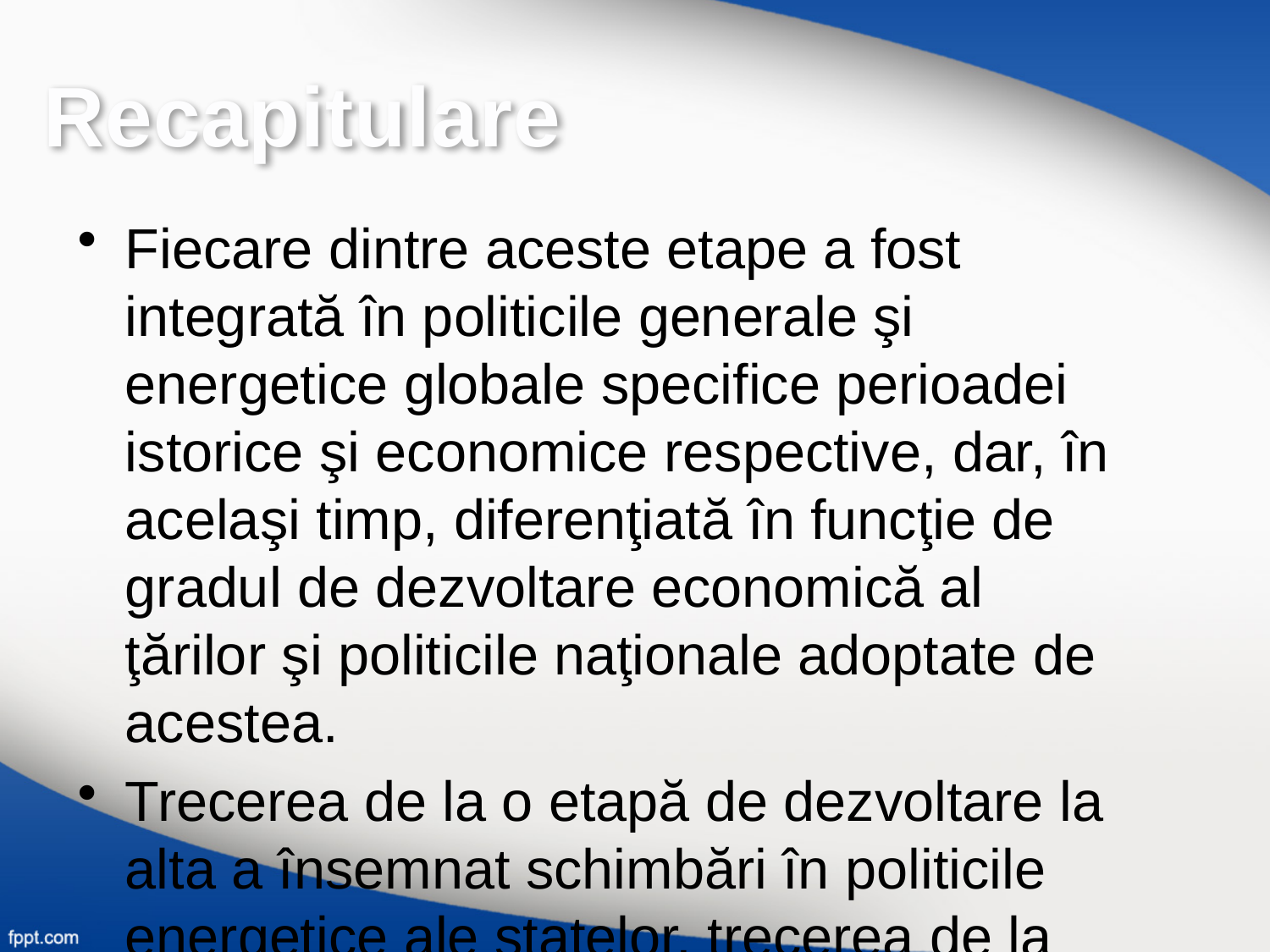

Recapitulare
Fiecare dintre aceste etape a fost integrată în politicile generale şi energetice globale specifice perioadei istorice şi economice respective, dar, în acelaşi timp, diferenţiată în funcţie de gradul de dezvoltare economică al ţărilor şi politicile naţionale adoptate de acestea.
Trecerea de la o etapă de dezvoltare la alta a însemnat schimbări în politicile energetice ale statelor, trecerea de la un model de funcţionare la altul.
În prezent, funcţionează modelele 2 şi 3